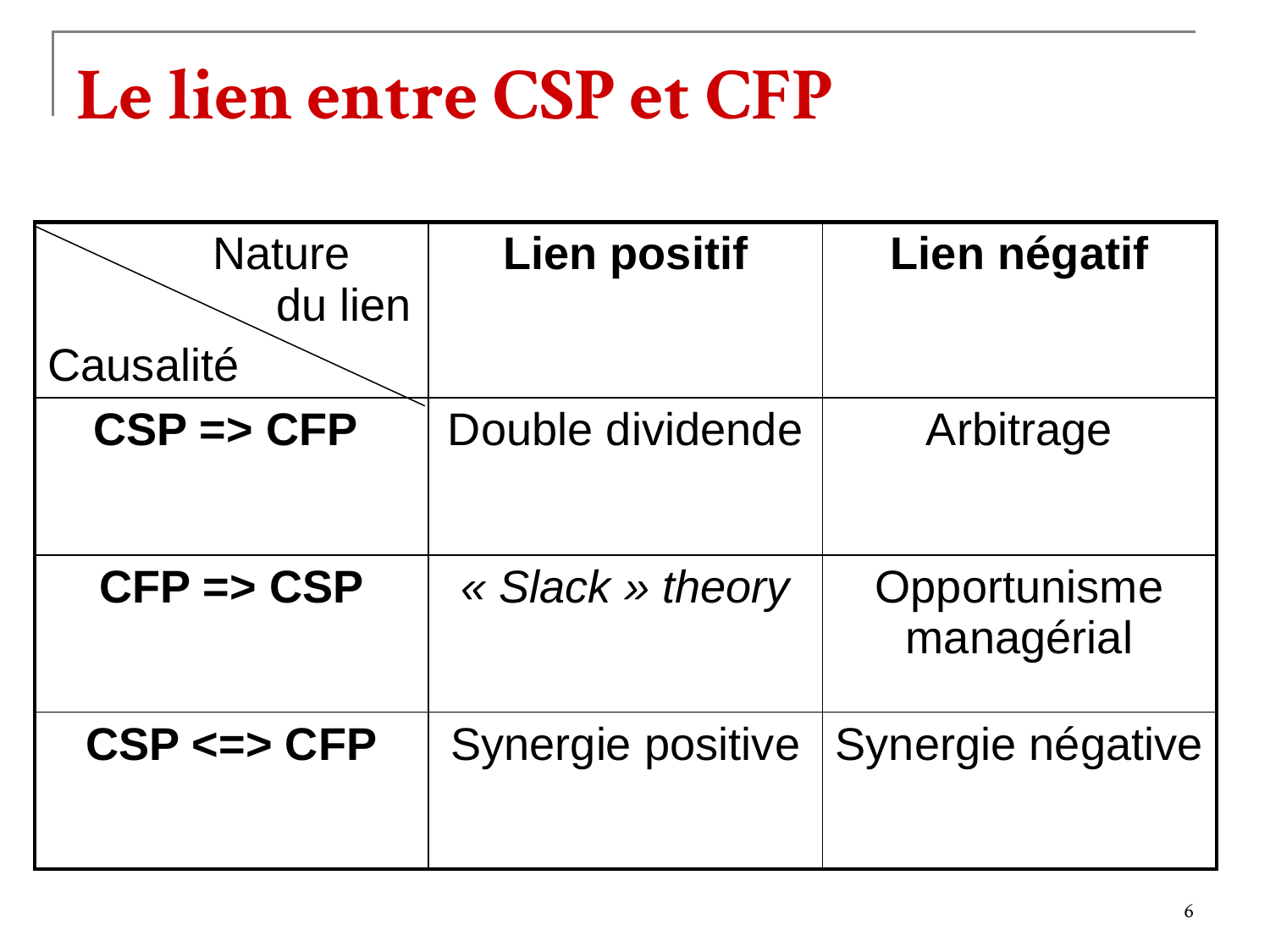

# Le lien entre CSP et CFP
| Nature du lien Causalité | Lien positif | Lien négatif |
| --- | --- | --- |
| CSP => CFP | Double dividende | Arbitrage |
| CFP => CSP | « Slack » theory | Opportunisme managérial |
| CSP <=> CFP | Synergie positive | Synergie négative |

6